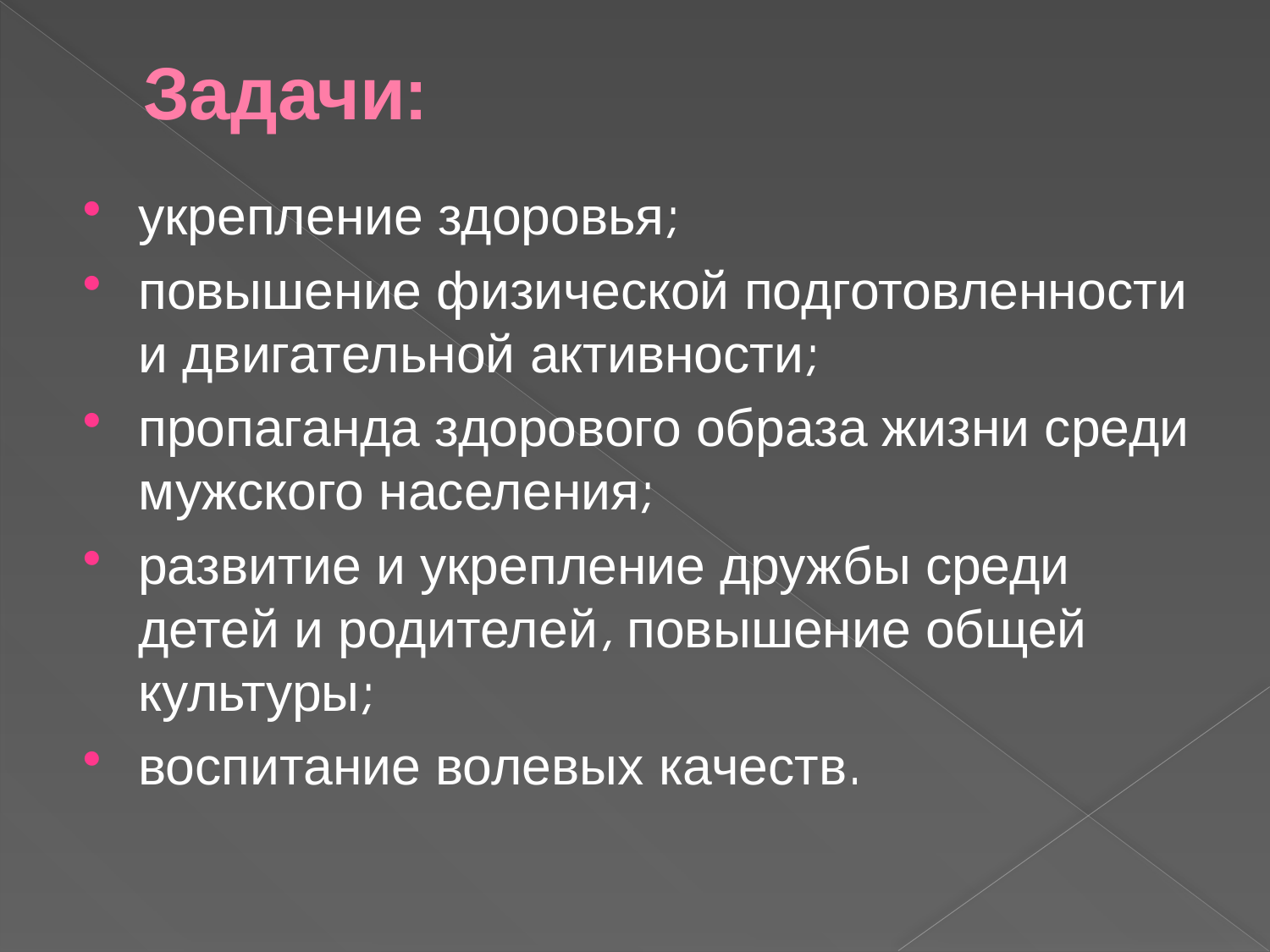

# Задачи:
укрепление здоровья;
повышение физической подготовленности и двигательной активности;
пропаганда здорового образа жизни среди мужского населения;
развитие и укрепление дружбы среди детей и родителей, повышение общей культуры;
воспитание волевых качеств.